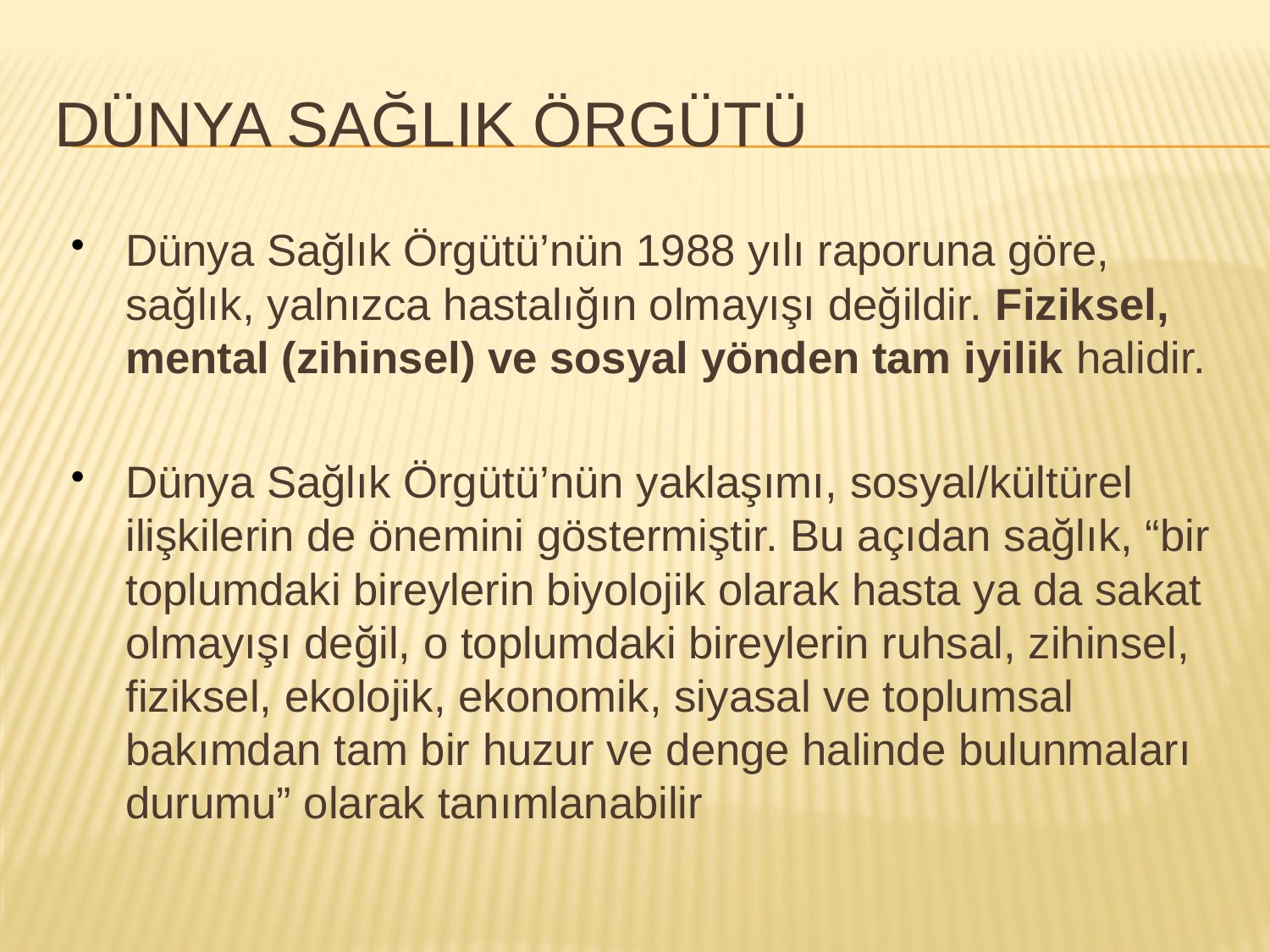

# Dünya Sağlık Örgütü
Dünya Sağlık Örgütü’nün 1988 yılı raporuna göre, sağlık, yalnızca hastalığın olmayışı değildir. Fiziksel, mental (zihinsel) ve sosyal yönden tam iyilik halidir.

Dünya Sağlık Örgütü’nün yaklaşımı, sosyal/kültürel ilişkilerin de önemini göstermiştir. Bu açıdan sağlık, “bir toplumdaki bireylerin biyolojik olarak hasta ya da sakat olmayışı değil, o toplumdaki bireylerin ruhsal, zihinsel, fiziksel, ekolojik, ekonomik, siyasal ve toplumsal bakımdan tam bir huzur ve denge halinde bulunmaları durumu” olarak tanımlanabilir